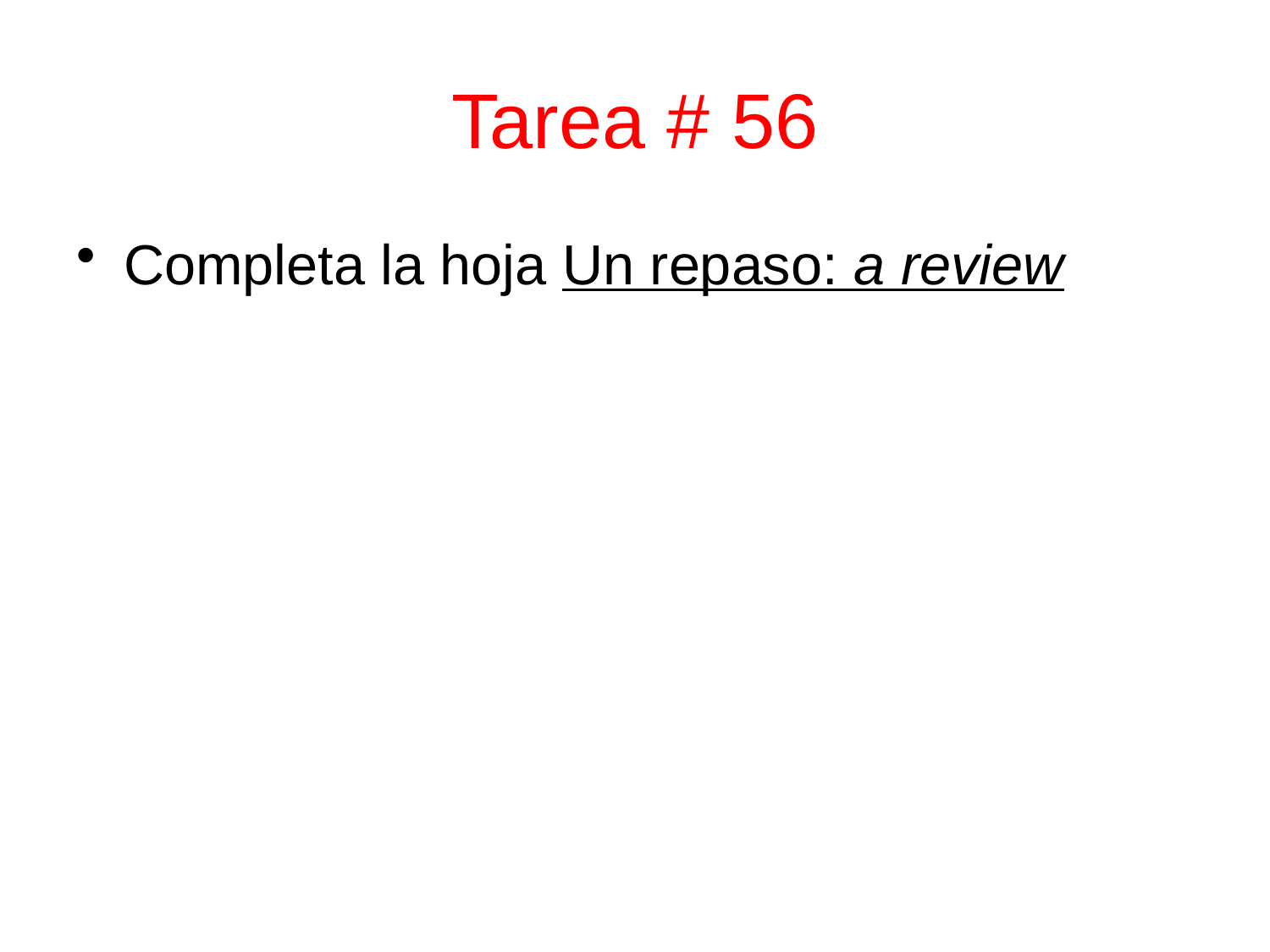

# Tarea # 56
Completa la hoja Un repaso: a review